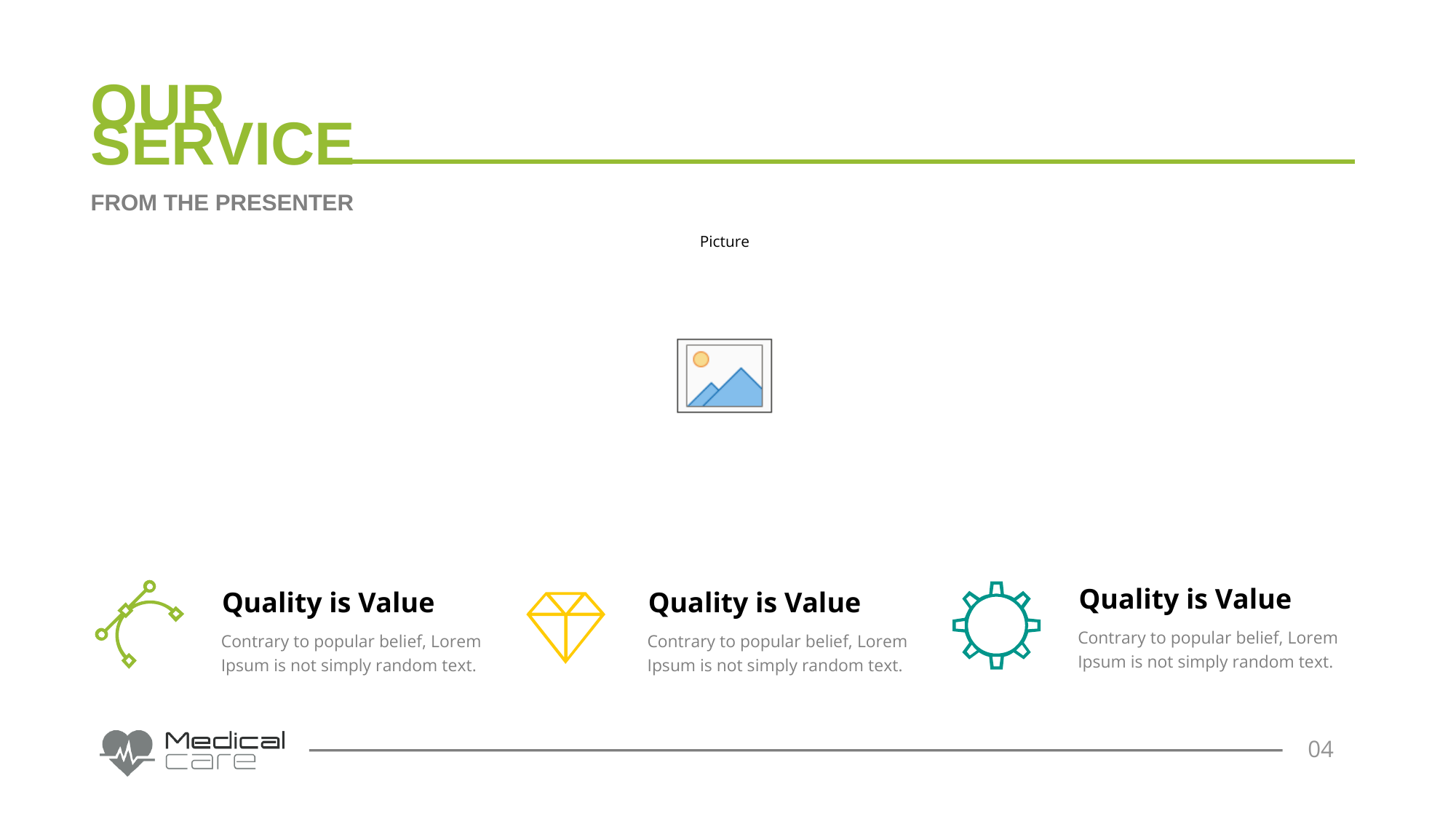

OUR SERVICE
FROM THE PRESENTER

Quality is Value
Contrary to popular belief, Lorem Ipsum is not simply random text.

Quality is Value
Contrary to popular belief, Lorem Ipsum is not simply random text.

Quality is Value
Contrary to popular belief, Lorem Ipsum is not simply random text.

04